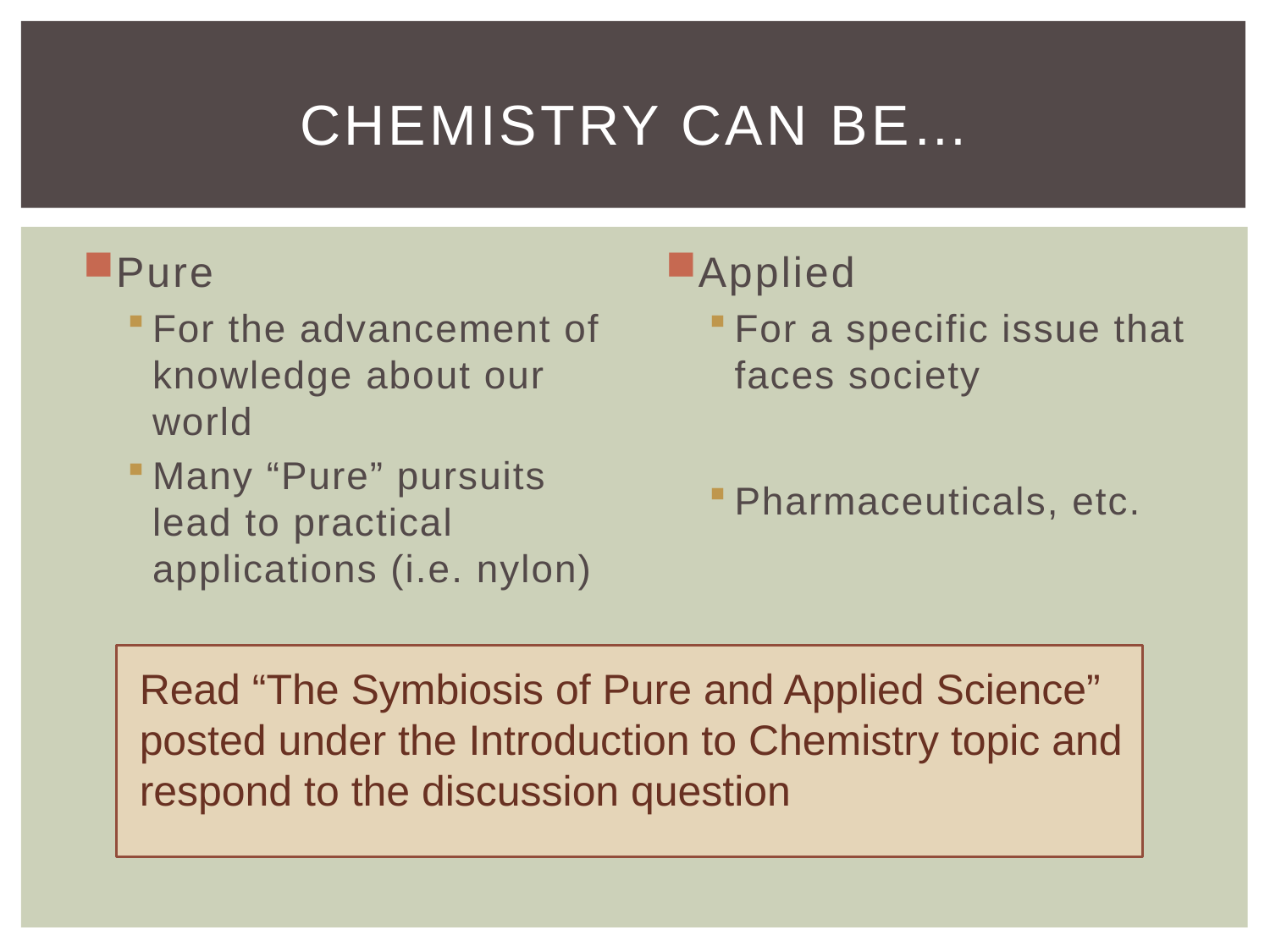

# Chemistry Can Be…
Pure
For the advancement of knowledge about our world
Many “Pure” pursuits lead to practical applications (i.e. nylon)
Applied
For a specific issue that faces society

Pharmaceuticals, etc.

Read “The Symbiosis of Pure and Applied Science” posted under the Introduction to Chemistry topic and respond to the discussion question